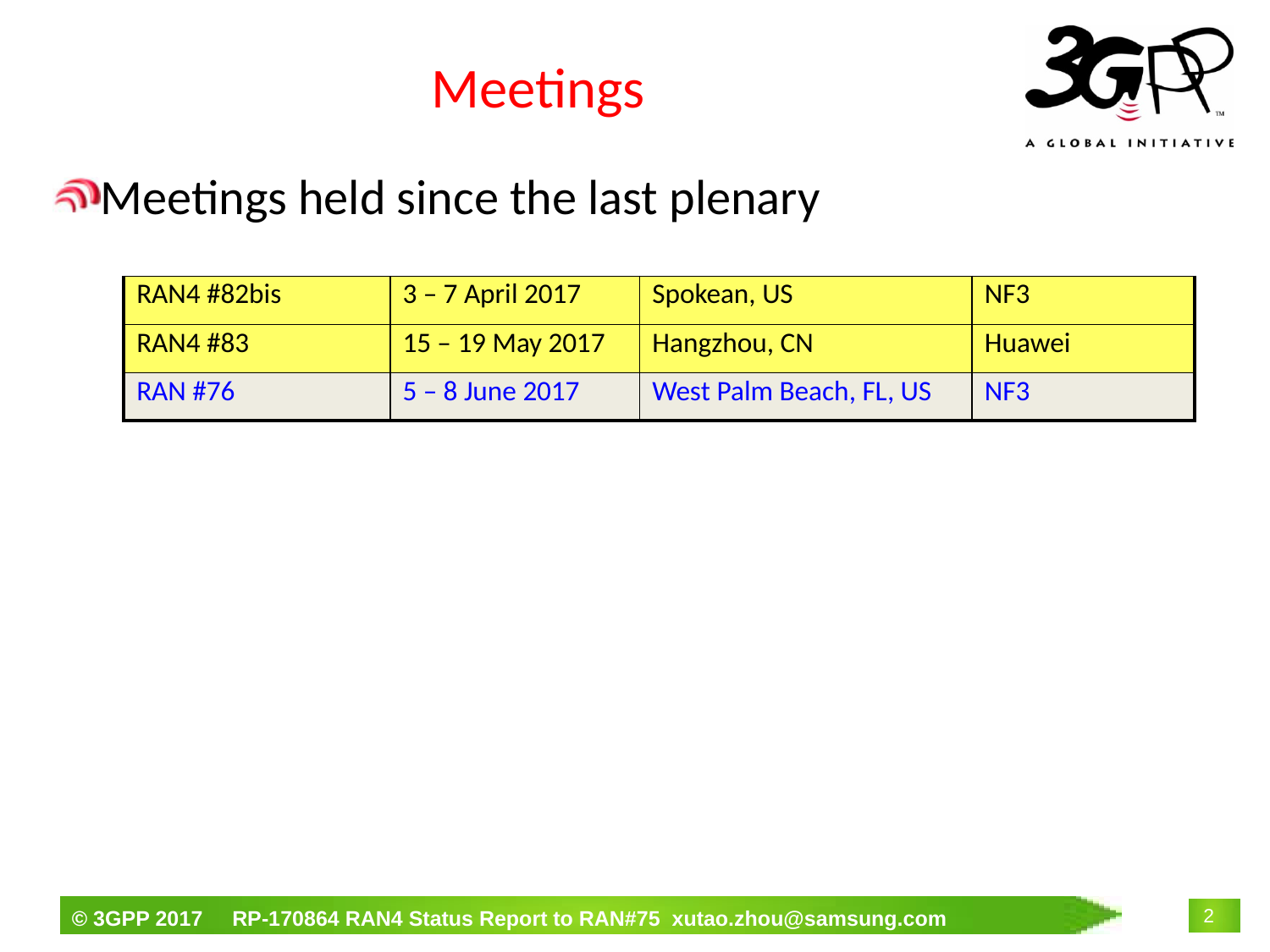

# Meetings
Meetings held since the last plenary

| RAN4 #82bis | 3 – 7 April 2017 | Spokean, US | NF3 |
| --- | --- | --- | --- |
| RAN4 #83 | 15 – 19 May 2017 | Hangzhou, CN | Huawei |
| RAN #76 | 5 – 8 June 2017 | West Palm Beach, FL, US | NF3 |